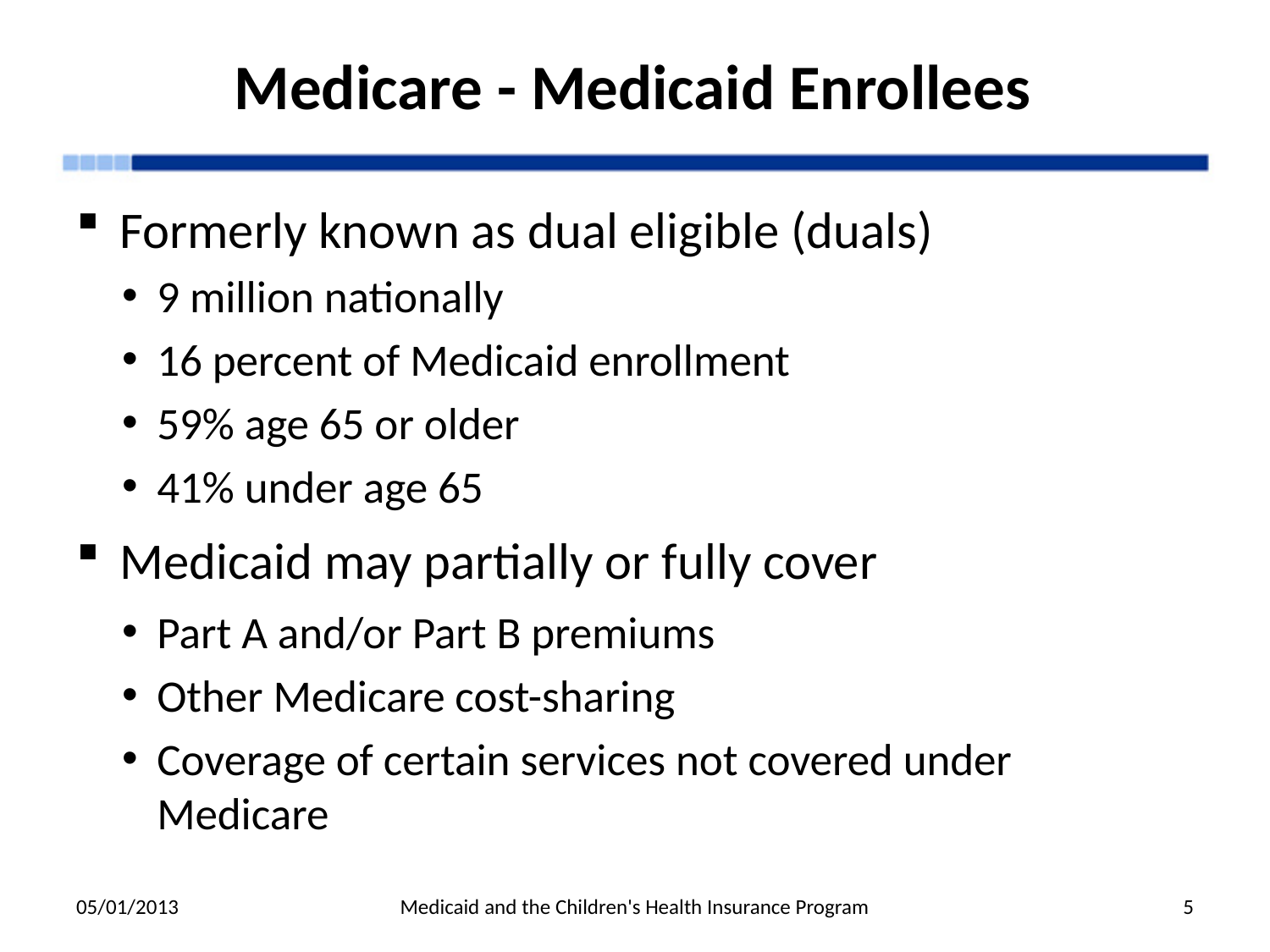

# Medicare - Medicaid Enrollees
Formerly known as dual eligible (duals)
9 million nationally
16 percent of Medicaid enrollment
59% age 65 or older
41% under age 65
Medicaid may partially or fully cover
Part A and/or Part B premiums
Other Medicare cost-sharing
Coverage of certain services not covered under Medicare

05/01/2013
Medicaid and the Children's Health Insurance Program
5